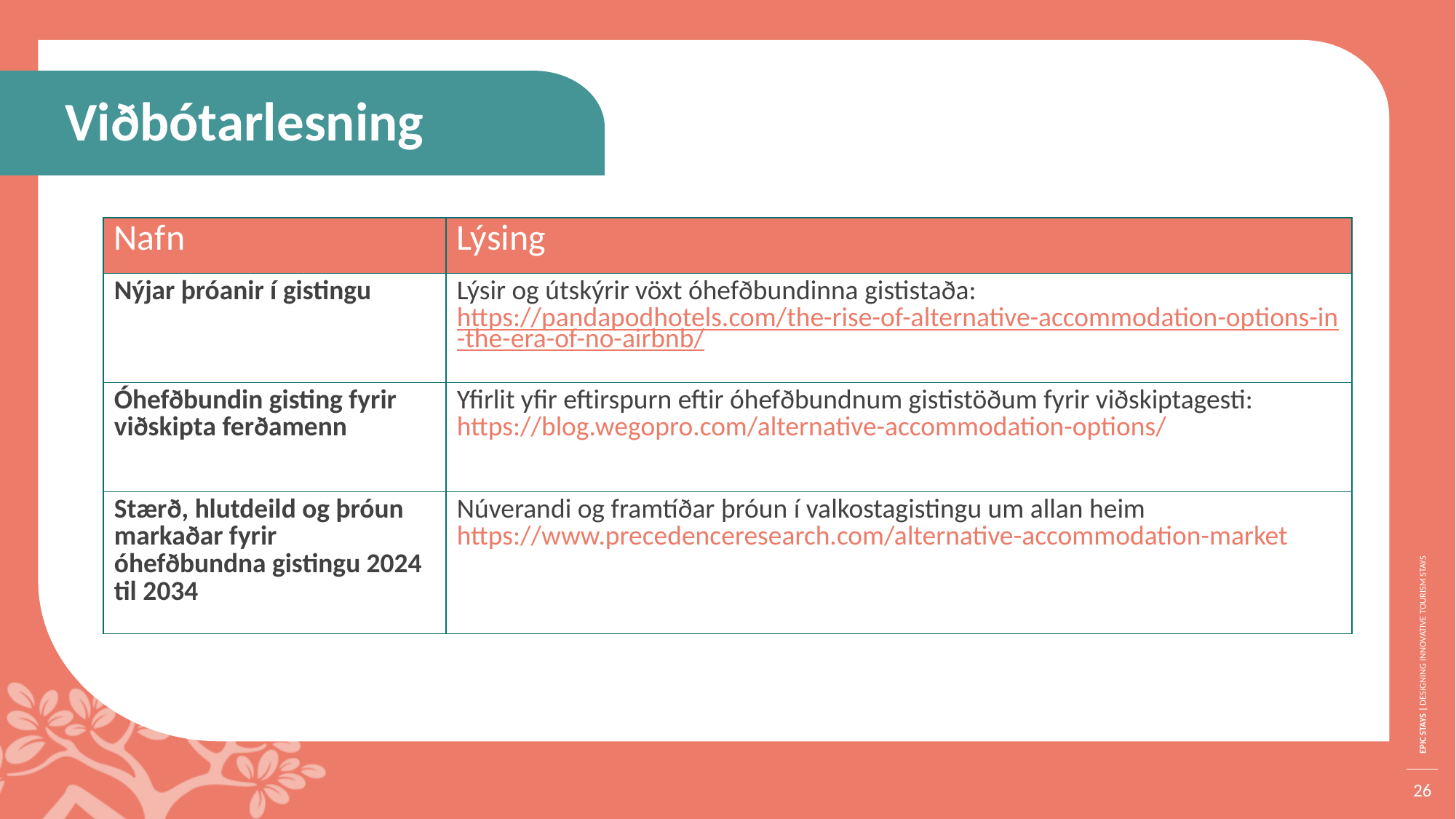

Viðbótarlesning
| Nafn | Lýsing |
| --- | --- |
| Nýjar þróanir í gistingu | Lýsir og útskýrir vöxt óhefðbundinna gististaða: https://pandapodhotels.com/the-rise-of-alternative-accommodation-options-in-the-era-of-no-airbnb/ |
| Óhefðbundin gisting fyrir viðskipta ferðamenn | Yfirlit yfir eftirspurn eftir óhefðbundnum gististöðum fyrir viðskiptagesti: https://blog.wegopro.com/alternative-accommodation-options/ |
| Stærð, hlutdeild og þróun markaðar fyrir óhefðbundna gistingu 2024 til 2034 | Núverandi og framtíðar þróun í valkostagistingu um allan heim https://www.precedenceresearch.com/alternative-accommodation-market |
26